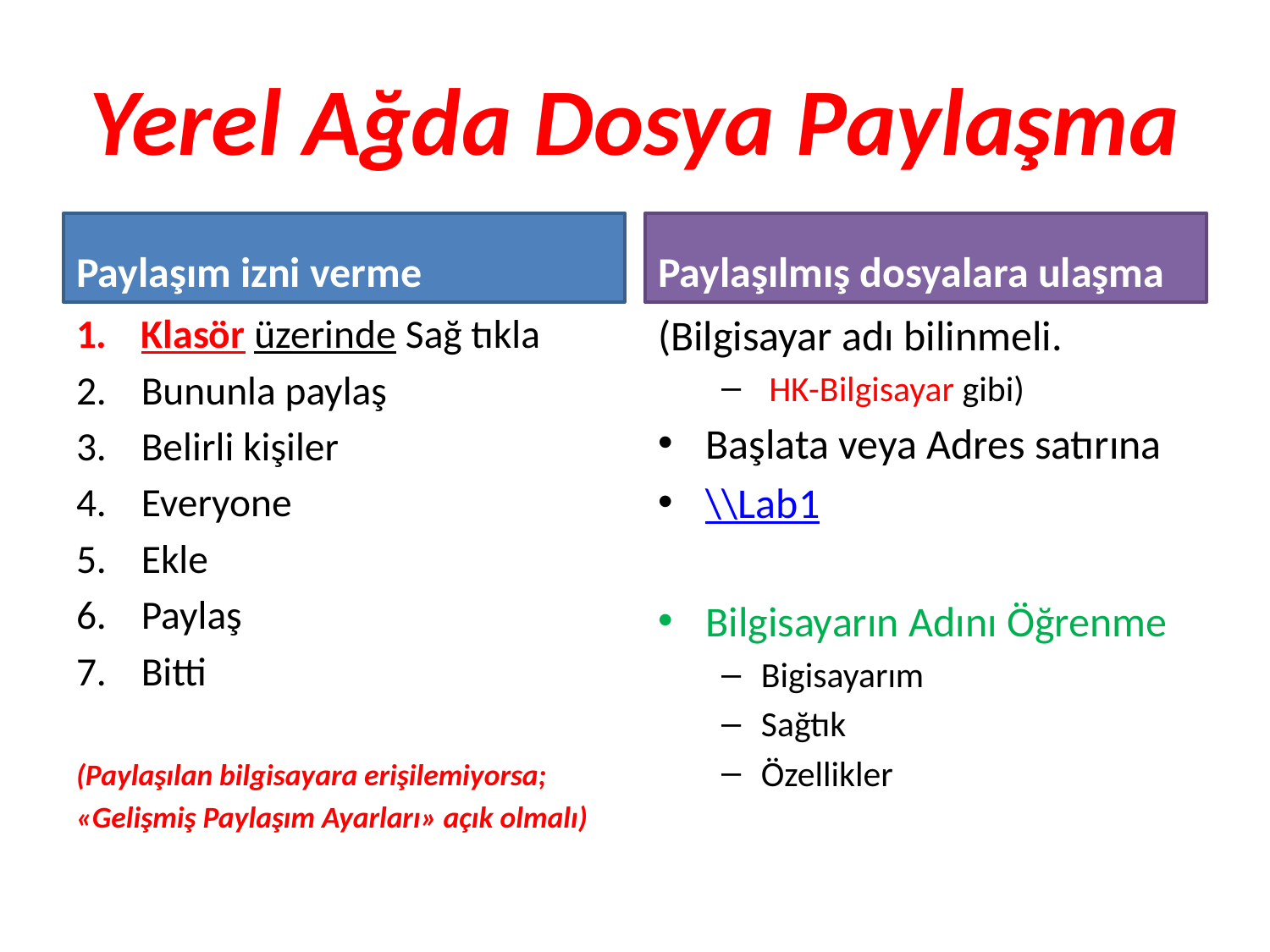

# Yerel Ağda Dosya Paylaşma
Paylaşım izni verme
Paylaşılmış dosyalara ulaşma
Klasör üzerinde Sağ tıkla
Bununla paylaş
Belirli kişiler
Everyone
Ekle
Paylaş
Bitti

(Paylaşılan bilgisayara erişilemiyorsa;
«Gelişmiş Paylaşım Ayarları» açık olmalı)
(Bilgisayar adı bilinmeli.
 HK-Bilgisayar gibi)
Başlata veya Adres satırına
\\Lab1

Bilgisayarın Adını Öğrenme
Bigisayarım
Sağtık
Özellikler